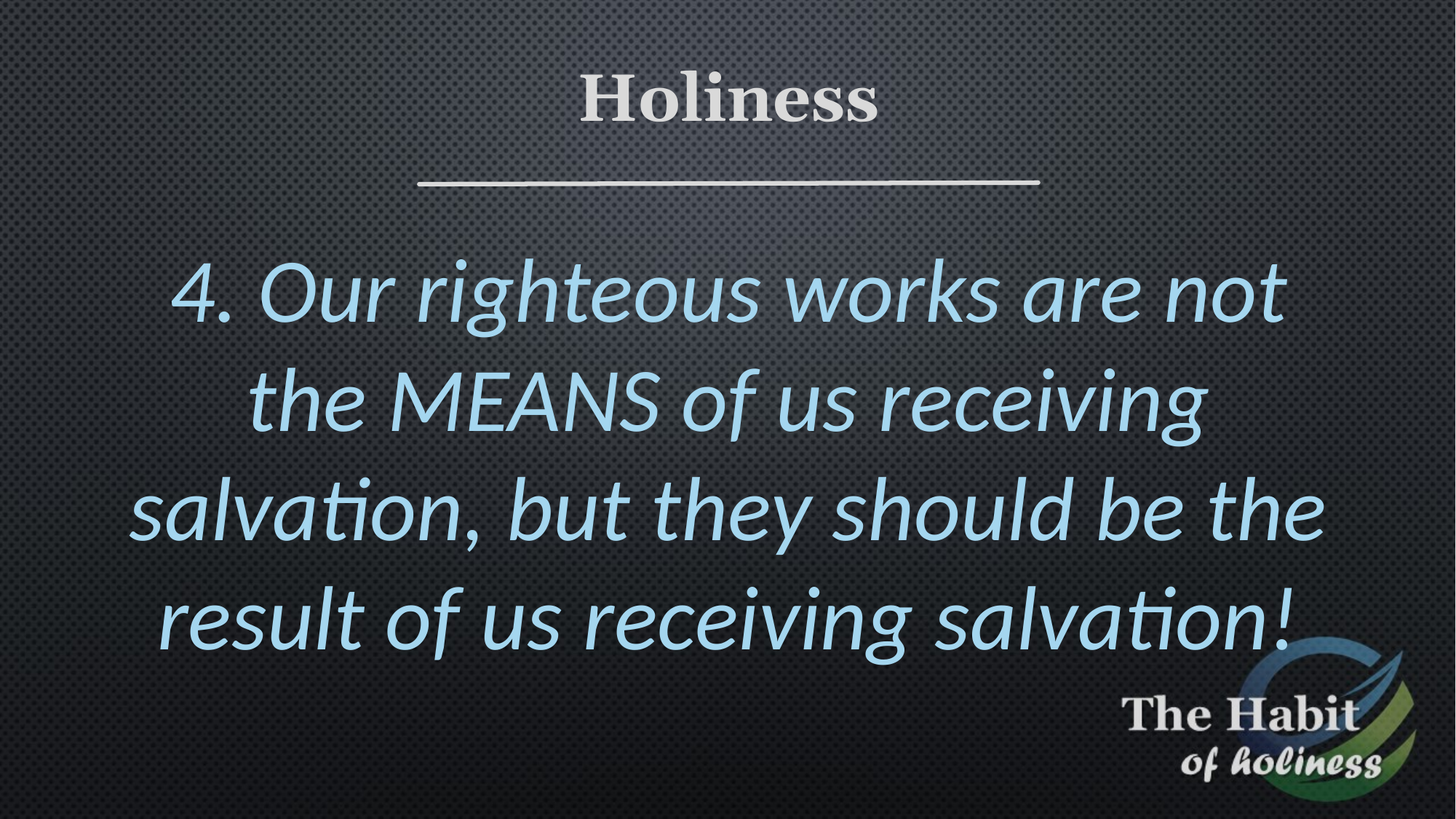

Holiness
4. Our righteous works are not the MEANS of us receiving salvation, but they should be the result of us receiving salvation!